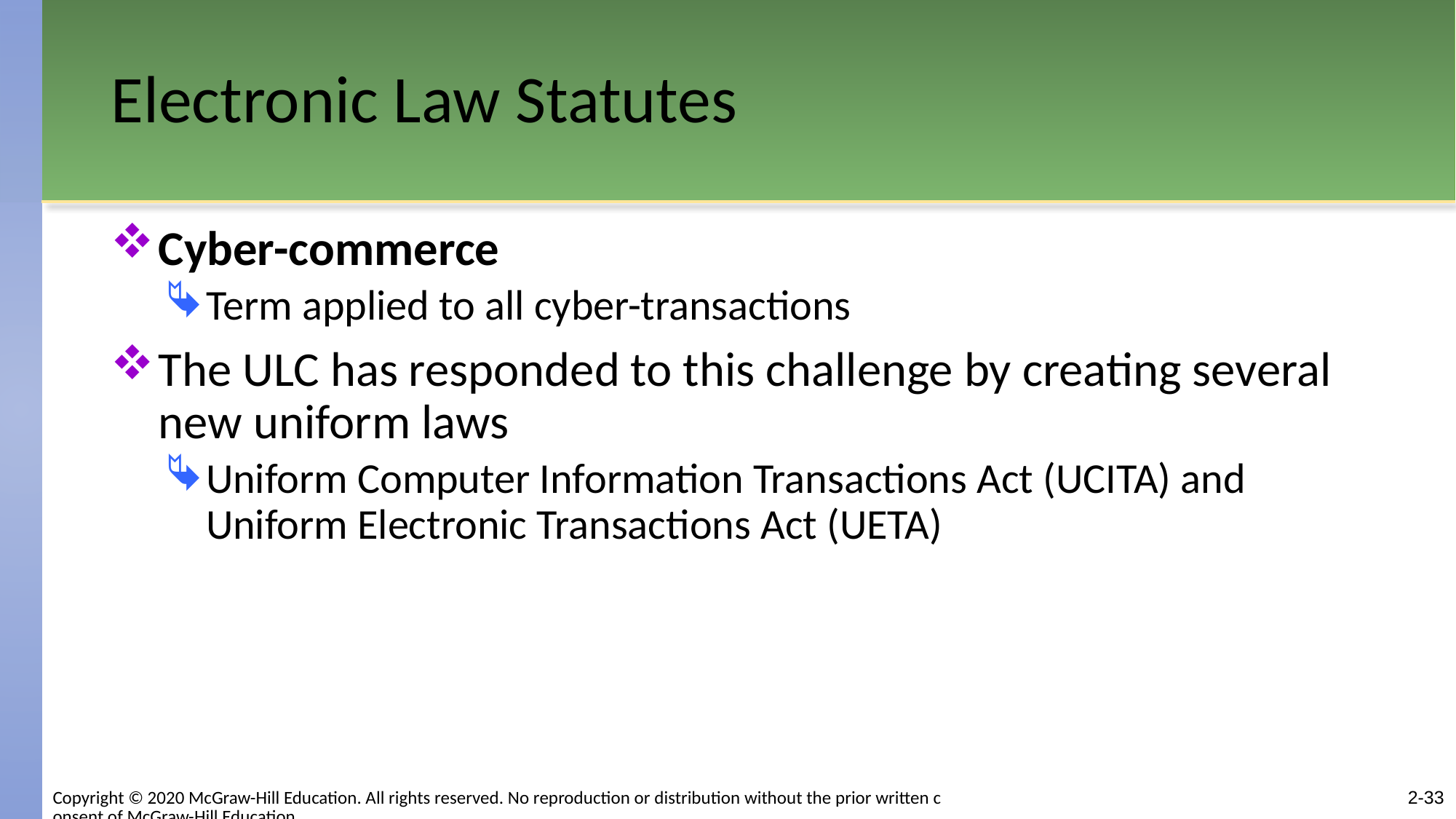

# Electronic Law Statutes
Cyber-commerce
Term applied to all cyber-transactions
The ULC has responded to this challenge by creating several new uniform laws
Uniform Computer Information Transactions Act (UCITA) and Uniform Electronic Transactions Act (UETA)

2-33
Copyright © 2020 McGraw-Hill Education. All rights reserved. No reproduction or distribution without the prior written consent of McGraw-Hill Education.